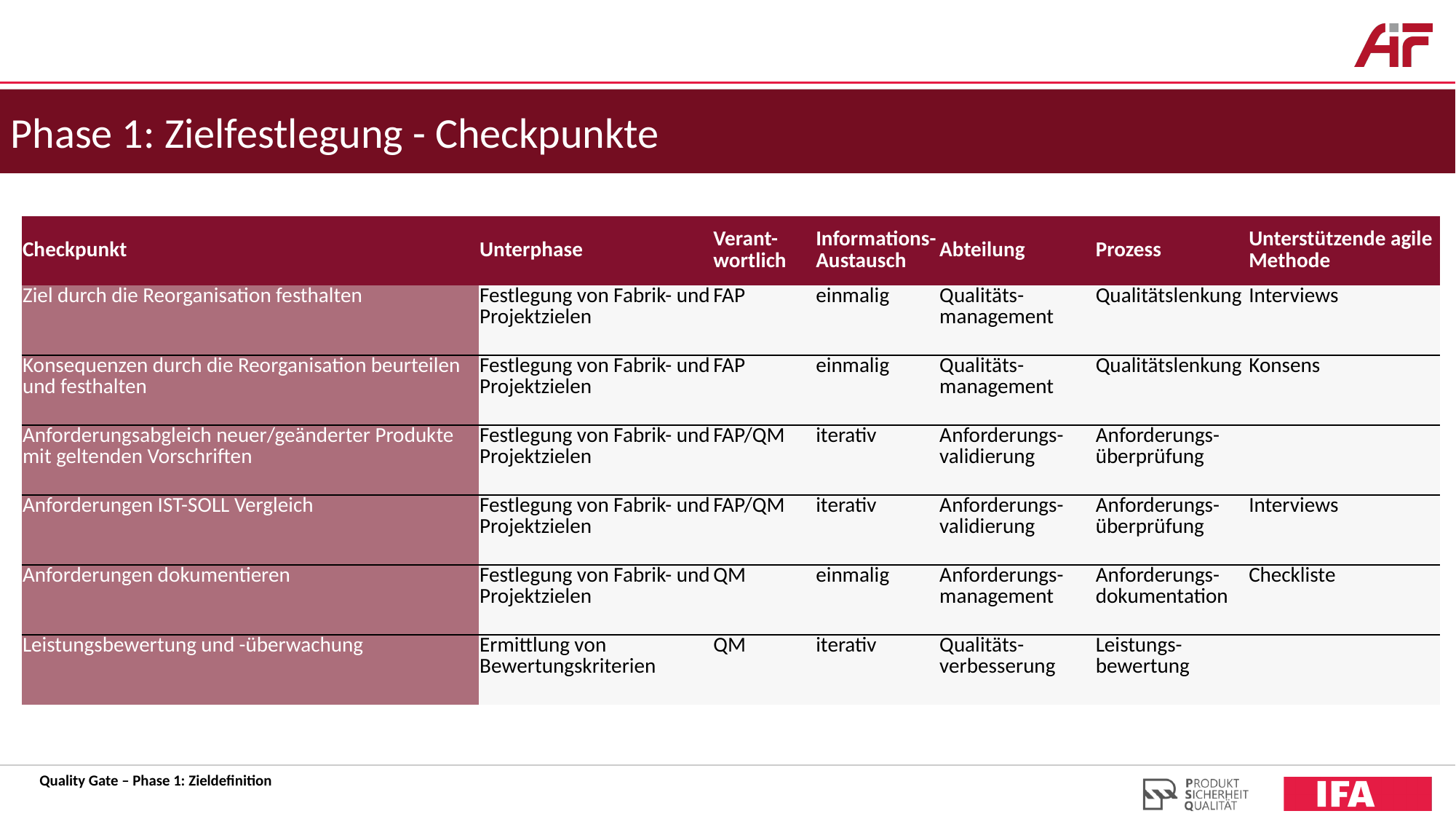

Phase 1: Zielfestlegung - Checkpunkte
| Checkpunkt | Unterphase | Verant-wortlich | Informations-Austausch | Abteilung | Prozess | Unterstützende agile Methode |
| --- | --- | --- | --- | --- | --- | --- |
| Ziel durch die Reorganisation festhalten | Festlegung von Fabrik- und Projektzielen | FAP | einmalig | Qualitäts-management | Qualitätslenkung | Interviews |
| Konsequenzen durch die Reorganisation beurteilen und festhalten | Festlegung von Fabrik- und Projektzielen | FAP | einmalig | Qualitäts-management | Qualitätslenkung | Konsens |
| Anforderungsabgleich neuer/geänderter Produkte mit geltenden Vorschriften | Festlegung von Fabrik- und Projektzielen | FAP/QM | iterativ | Anforderungs-validierung | Anforderungs-überprüfung |  |
| Anforderungen IST-SOLL Vergleich | Festlegung von Fabrik- und Projektzielen | FAP/QM | iterativ | Anforderungs-validierung | Anforderungs-überprüfung | Interviews |
| Anforderungen dokumentieren | Festlegung von Fabrik- und Projektzielen | QM | einmalig | Anforderungs-management | Anforderungs-dokumentation | Checkliste |
| Leistungsbewertung und -überwachung | Ermittlung von Bewertungskriterien | QM | iterativ | Qualitäts-verbesserung | Leistungs-bewertung |  |